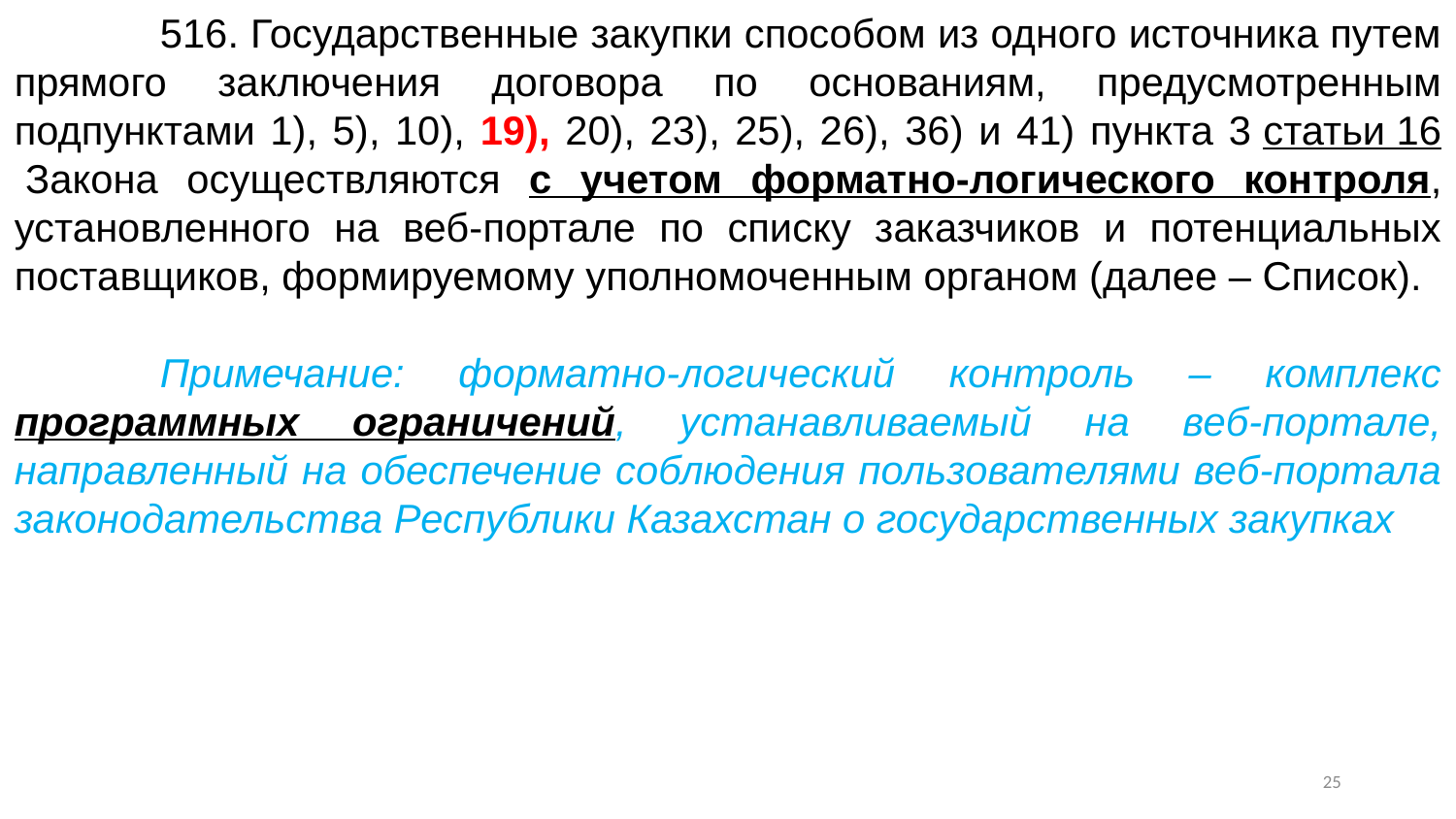

516. Государственные закупки способом из одного источника путем прямого заключения договора по основаниям, предусмотренным подпунктами 1), 5), 10), 19), 20), 23), 25), 26), 36) и 41) пункта 3 статьи 16 Закона осуществляются с учетом форматно-логического контроля, установленного на веб-портале по списку заказчиков и потенциальных поставщиков, формируемому уполномоченным органом (далее – Список).

	Примечание: форматно-логический контроль – комплекс программных ограничений, устанавливаемый на веб-портале, направленный на обеспечение соблюдения пользователями веб-портала законодательства Республики Казахстан о государственных закупках

25